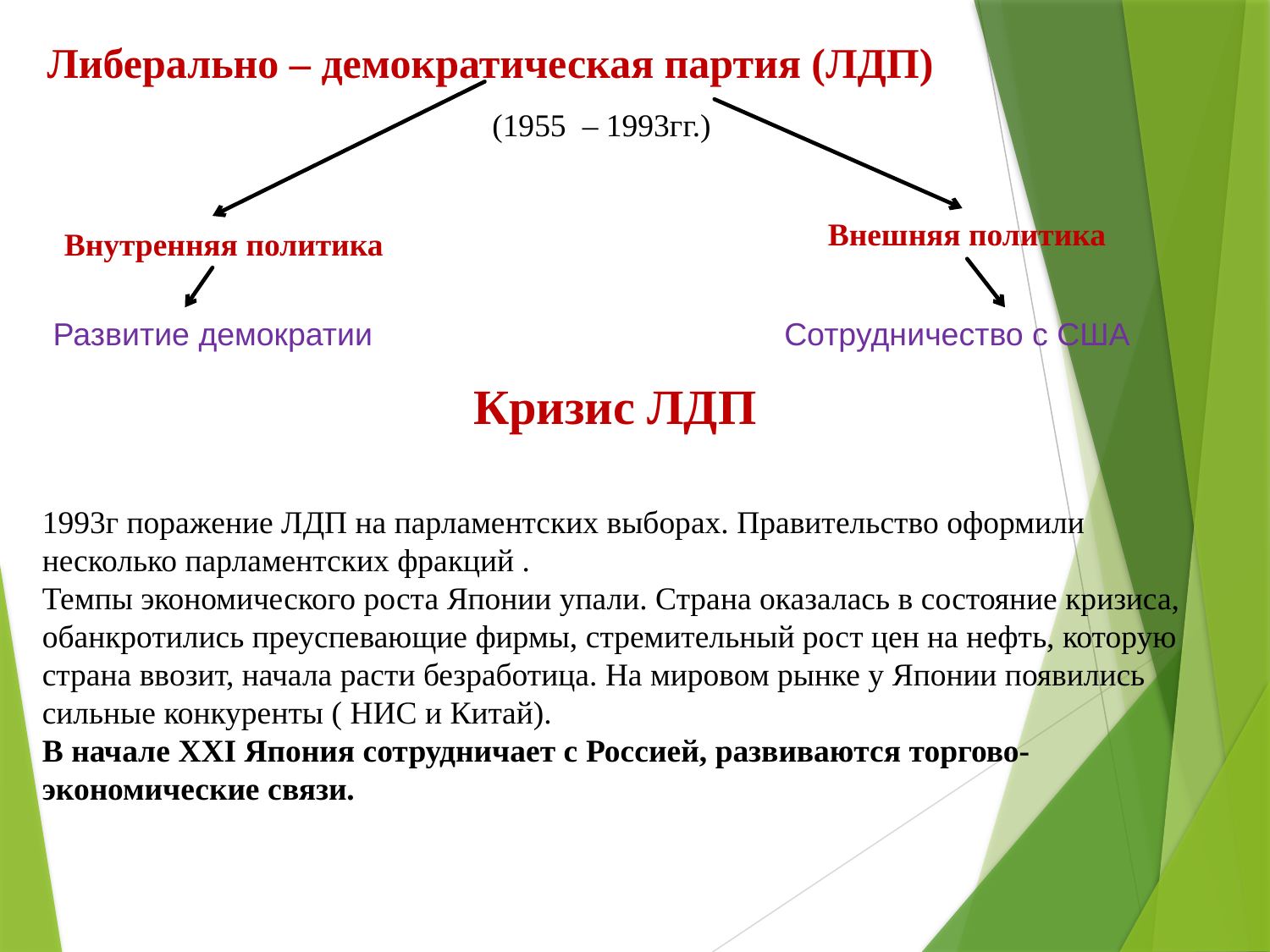

Либерально – демократическая партия (ЛДП)
(1955  – 1993гг.)
Внешняя политика
Внутренняя политика
Развитие демократии
Сотрудничество с США
Кризис ЛДП
1993г поражение ЛДП на парламентских выборах. Правительство оформили несколько парламентских фракций .
Темпы экономического роста Японии упали. Страна оказалась в состояние кризиса, обанкротились преуспевающие фирмы, стремительный рост цен на нефть, которую страна ввозит, начала расти безработица. На мировом рынке у Японии появились сильные конкуренты ( НИС и Китай).
В начале XXI Япония сотрудничает с Россией, развиваются торгово-экономические связи.